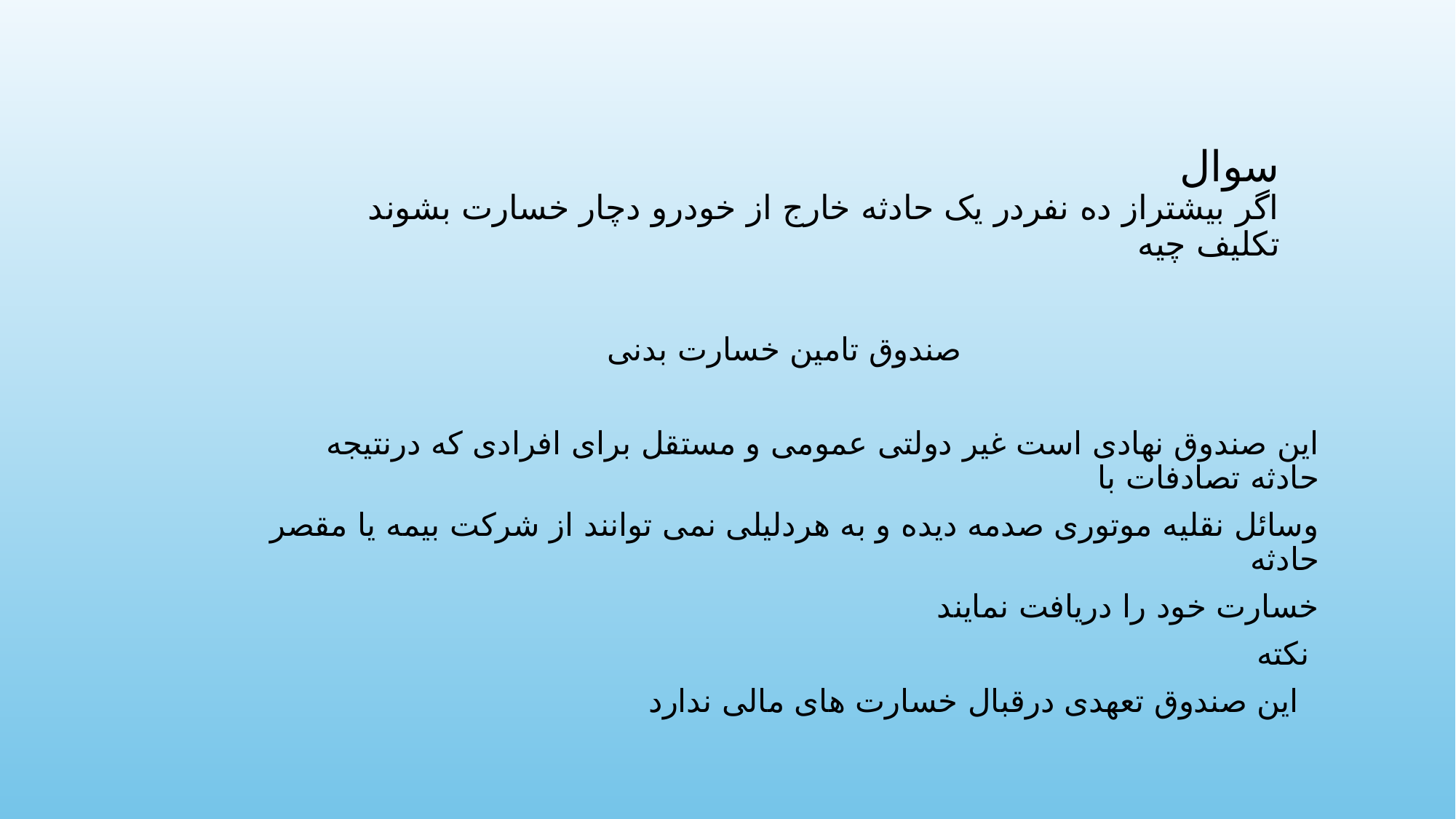

# سوال اگر بیشتراز ده نفردر یک حادثه خارج از خودرو دچار خسارت بشوند تکلیف چیه
صندوق تامین خسارت بدنی

این صندوق نهادی است غیر دولتی عمومی و مستقل برای افرادی که درنتیجه حادثه تصادفات با
 وسائل نقلیه موتوری صدمه دیده و به هردلیلی نمی توانند از شرکت بیمه یا مقصر حادثه
 خسارت خود را دریافت نمایند
نکته
این صندوق تعهدی درقبال خسارت های مالی ندارد